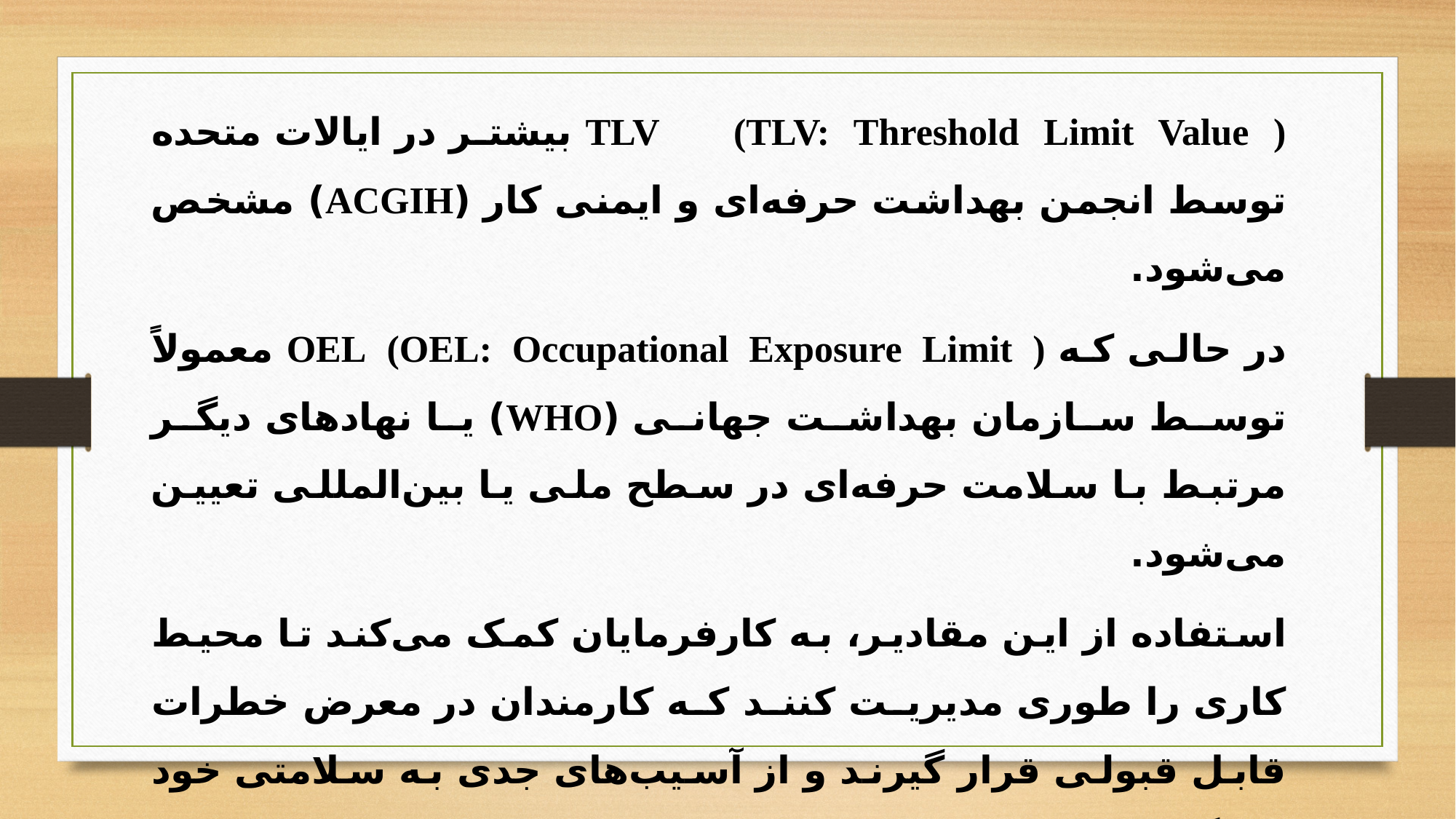

TLV   (TLV: Threshold Limit Value ) بیشتر در ایالات متحده توسط انجمن بهداشت حرفه‌ای و ایمنی کار (ACGIH) مشخص می‌شود.
در حالی که OEL (OEL: Occupational Exposure Limit ) معمولاً توسط سازمان بهداشت جهانی (WHO) یا نهادهای دیگر مرتبط با سلامت حرفه‌ای در سطح ملی یا بین‌المللی تعیین می‌شود.
استفاده از این مقادیر، به کارفرمایان کمک می‌کند تا محیط کاری را طوری مدیریت کنند که کارمندان در معرض خطرات قابل قبولی قرار گیرند و از آسیب‌های جدی به سلامتی خود جلوگیری کنند.